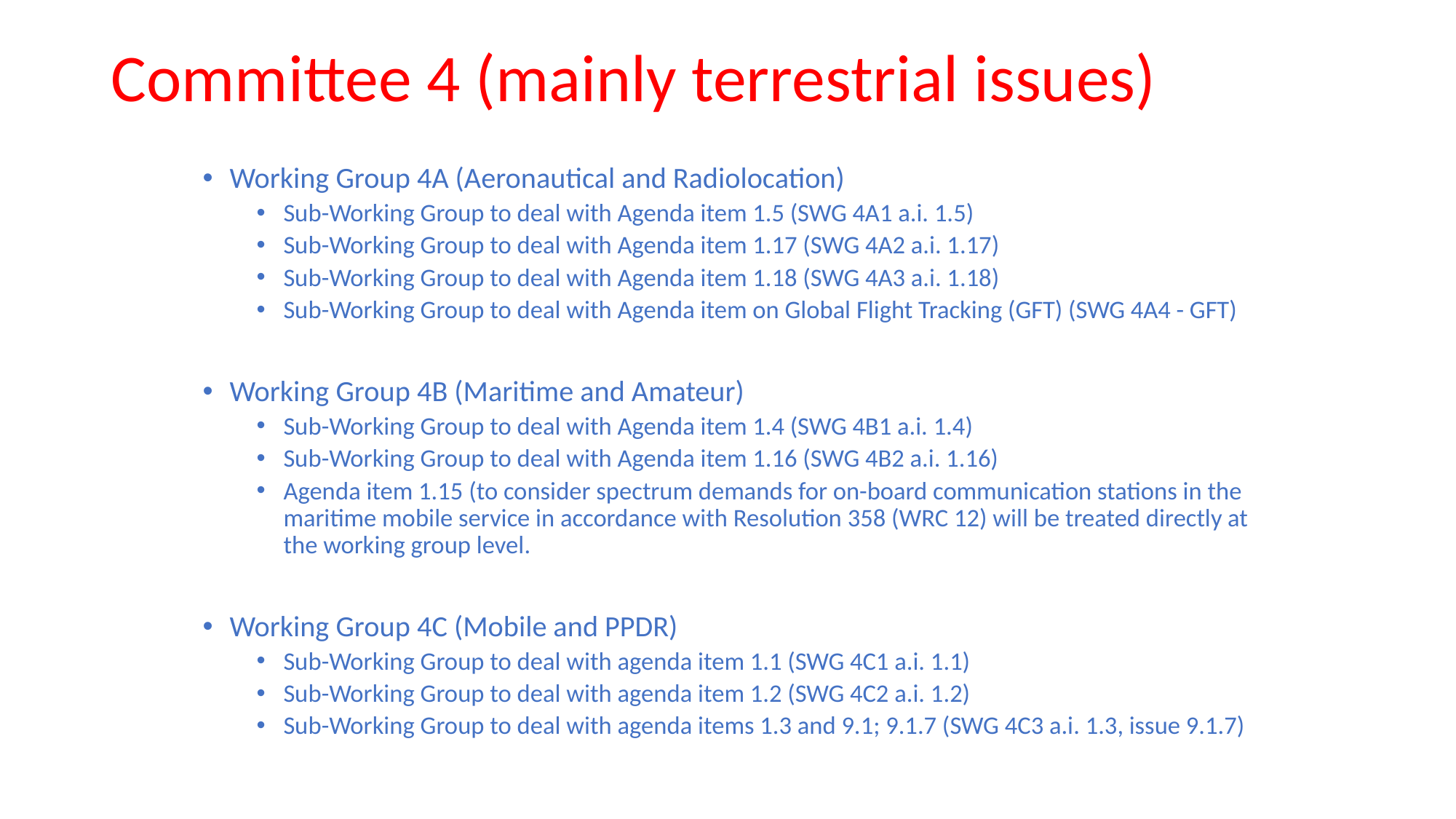

# Committee 4 (mainly terrestrial issues)
Working Group 4A (Aeronautical and Radiolocation)
Sub-Working Group to deal with Agenda item 1.5 (SWG 4A1 a.i. 1.5)
Sub-Working Group to deal with Agenda item 1.17 (SWG 4A2 a.i. 1.17)
Sub-Working Group to deal with Agenda item 1.18 (SWG 4A3 a.i. 1.18)
Sub-Working Group to deal with Agenda item on Global Flight Tracking (GFT) (SWG 4A4 - GFT)

Working Group 4B (Maritime and Amateur)
Sub-Working Group to deal with Agenda item 1.4 (SWG 4B1 a.i. 1.4)
Sub-Working Group to deal with Agenda item 1.16 (SWG 4B2 a.i. 1.16)
Agenda item 1.15 (to consider spectrum demands for on-board communication stations in the maritime mobile service in accordance with Resolution 358 (WRC 12) will be treated directly at the working group level.

Working Group 4C (Mobile and PPDR)
Sub-Working Group to deal with agenda item 1.1 (SWG 4C1 a.i. 1.1)
Sub-Working Group to deal with agenda item 1.2 (SWG 4C2 a.i. 1.2)
Sub-Working Group to deal with agenda items 1.3 and 9.1; 9.1.7 (SWG 4C3 a.i. 1.3, issue 9.1.7)